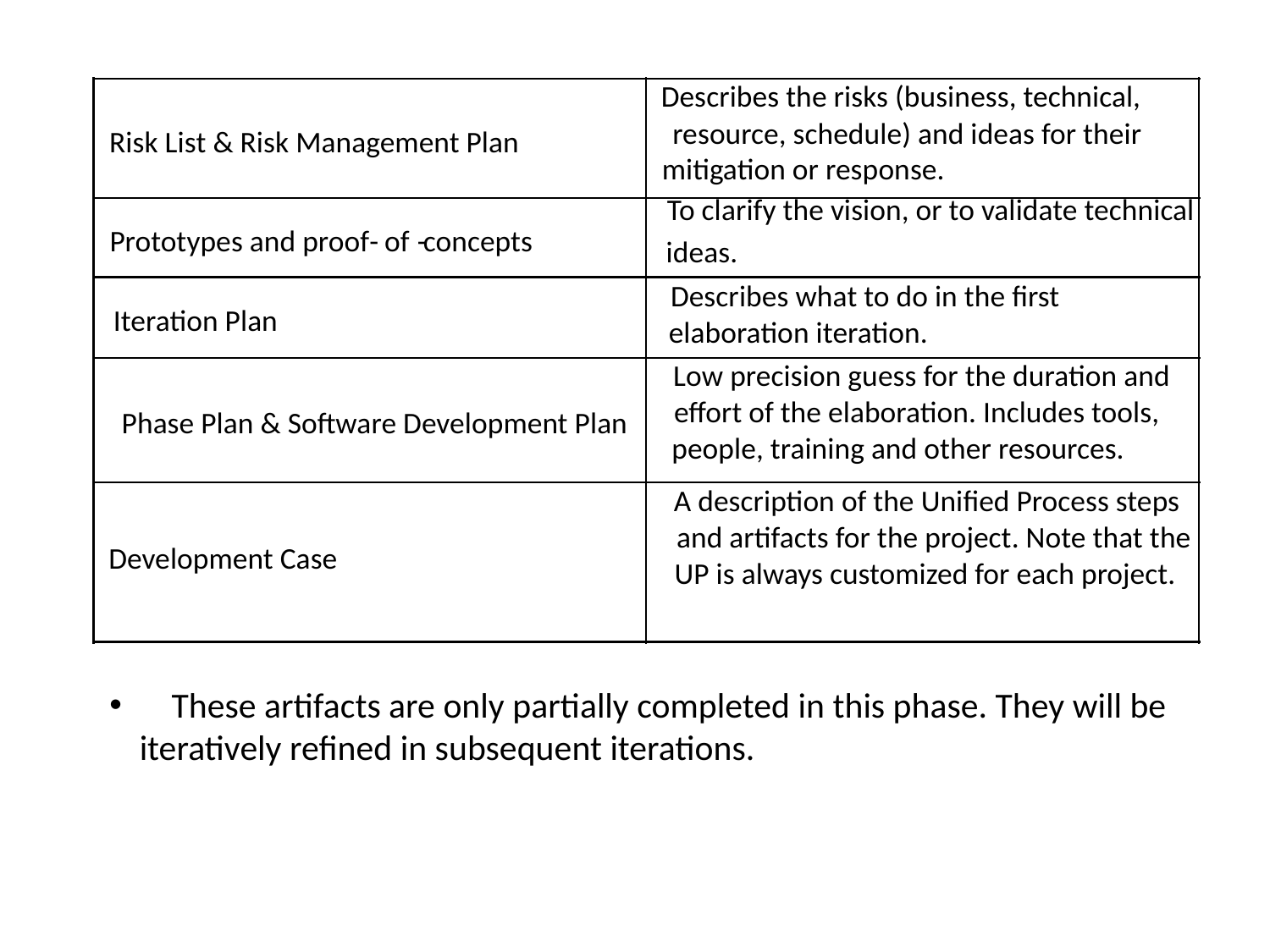

To clarify the vision, or to validate technical
Prototypes and proof
concepts
ideas.

Describes the risks (business, technical,
resource, schedule) and ideas for their
Risk List & Risk Management Plan
mitigation or response.

-
of
-

Describes what to do in the first
Iteration Plan
elaboration iteration.
Low precision guess for the duration and

effort of the elaboration. Includes tools,
Phase Plan & Software Development Plan
people, training and other resources.
A description of the Unified Process steps

and artifacts for the project. Note that the
Development Case
UP is always customized for each project.

    These artifacts are only partially completed in this phase. They will be iteratively refined in subsequent iterations.